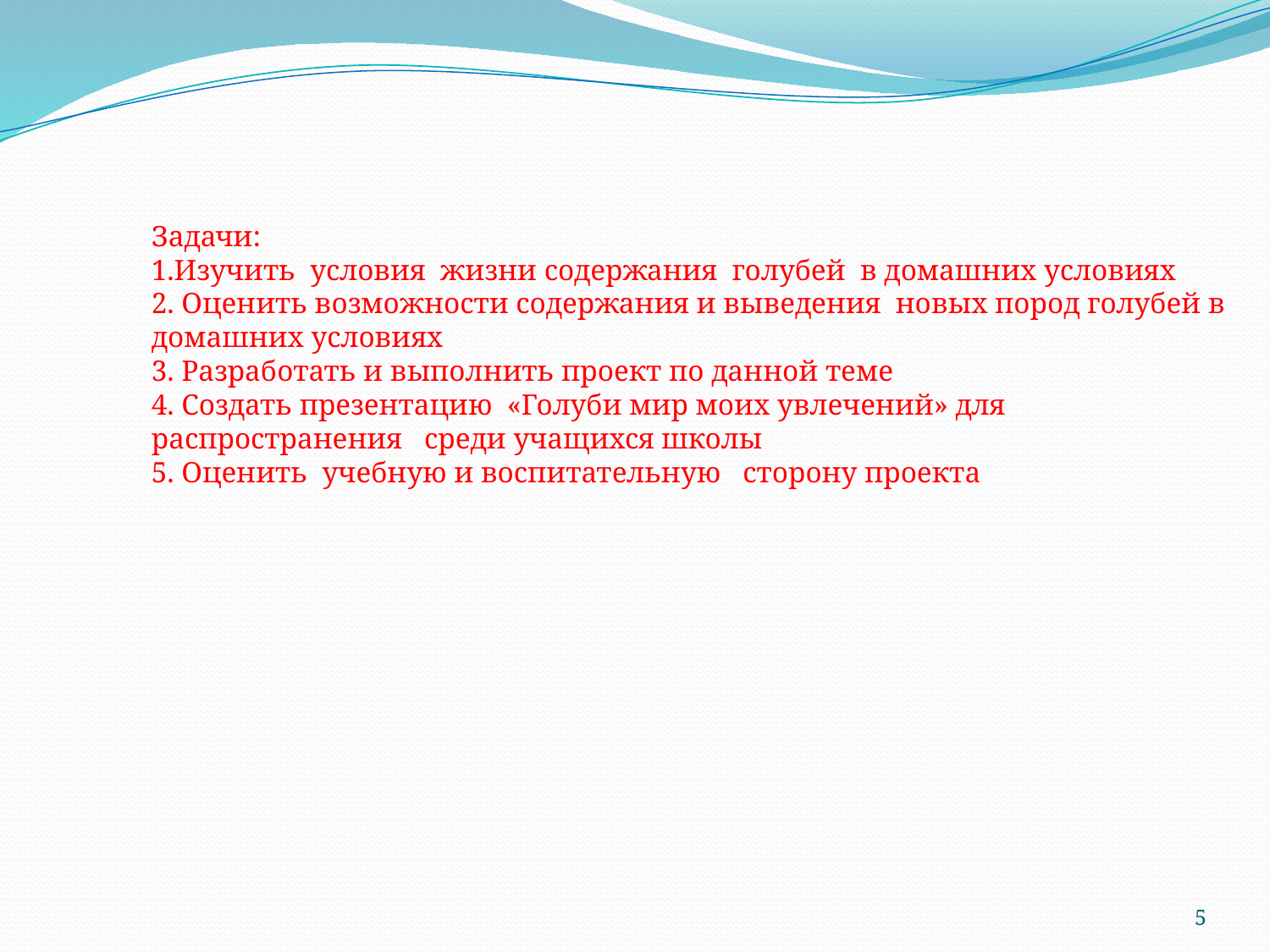

Задачи:
1.Изучить  условия  жизни содержания  голубей  в домашних условиях
2. Оценить возможности содержания и выведения  новых пород голубей в домашних условиях
3. Разработать и выполнить проект по данной теме
4. Создать презентацию  «Голуби мир моих увлечений» для распространения   среди учащихся школы
5. Оценить  учебную и воспитательную   сторону проекта

5